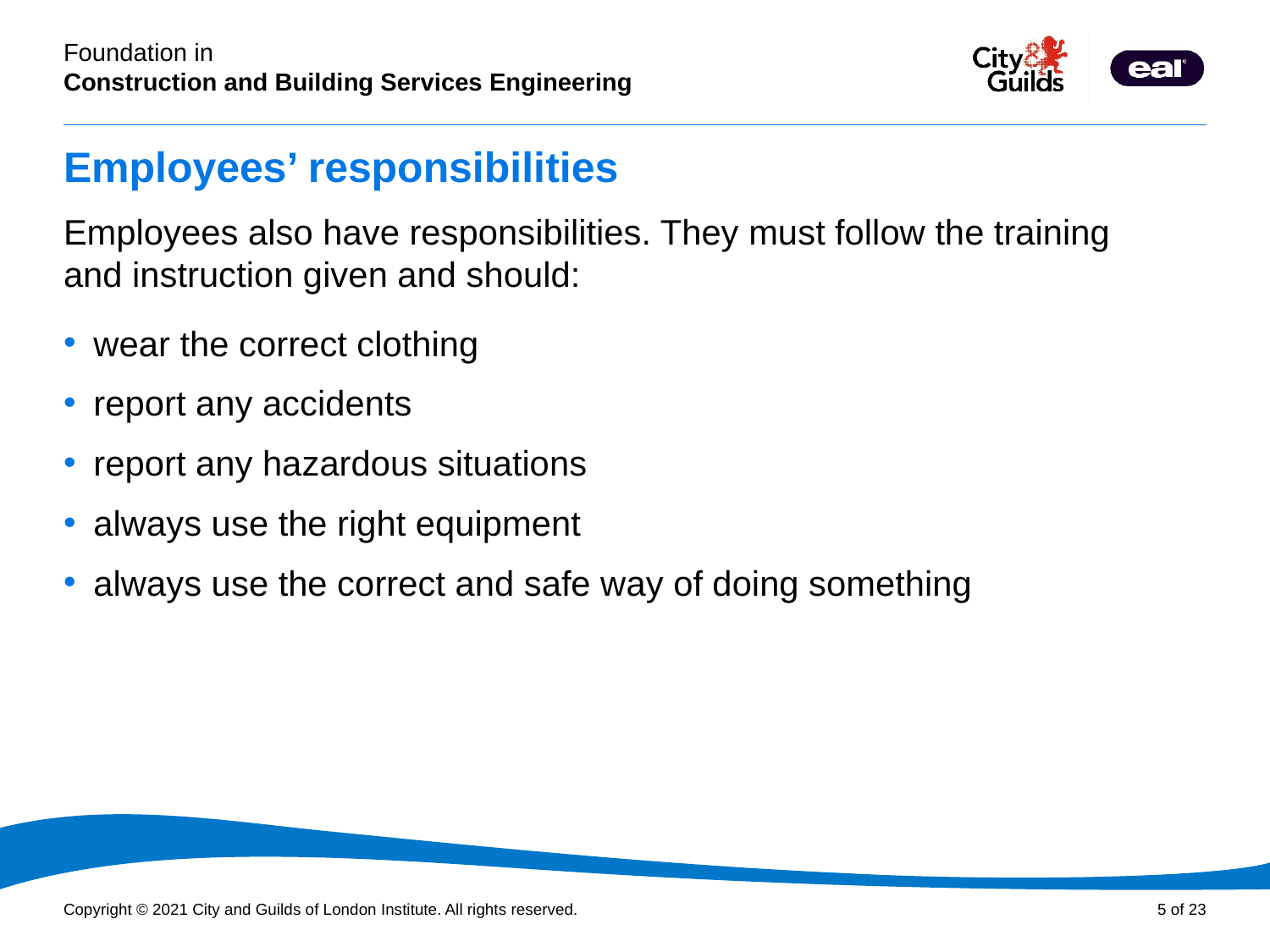

# Employees’ responsibilities
Employees also have responsibilities. They must follow the training and instruction given and should:
wear the correct clothing
report any accidents
report any hazardous situations
always use the right equipment
always use the correct and safe way of doing something